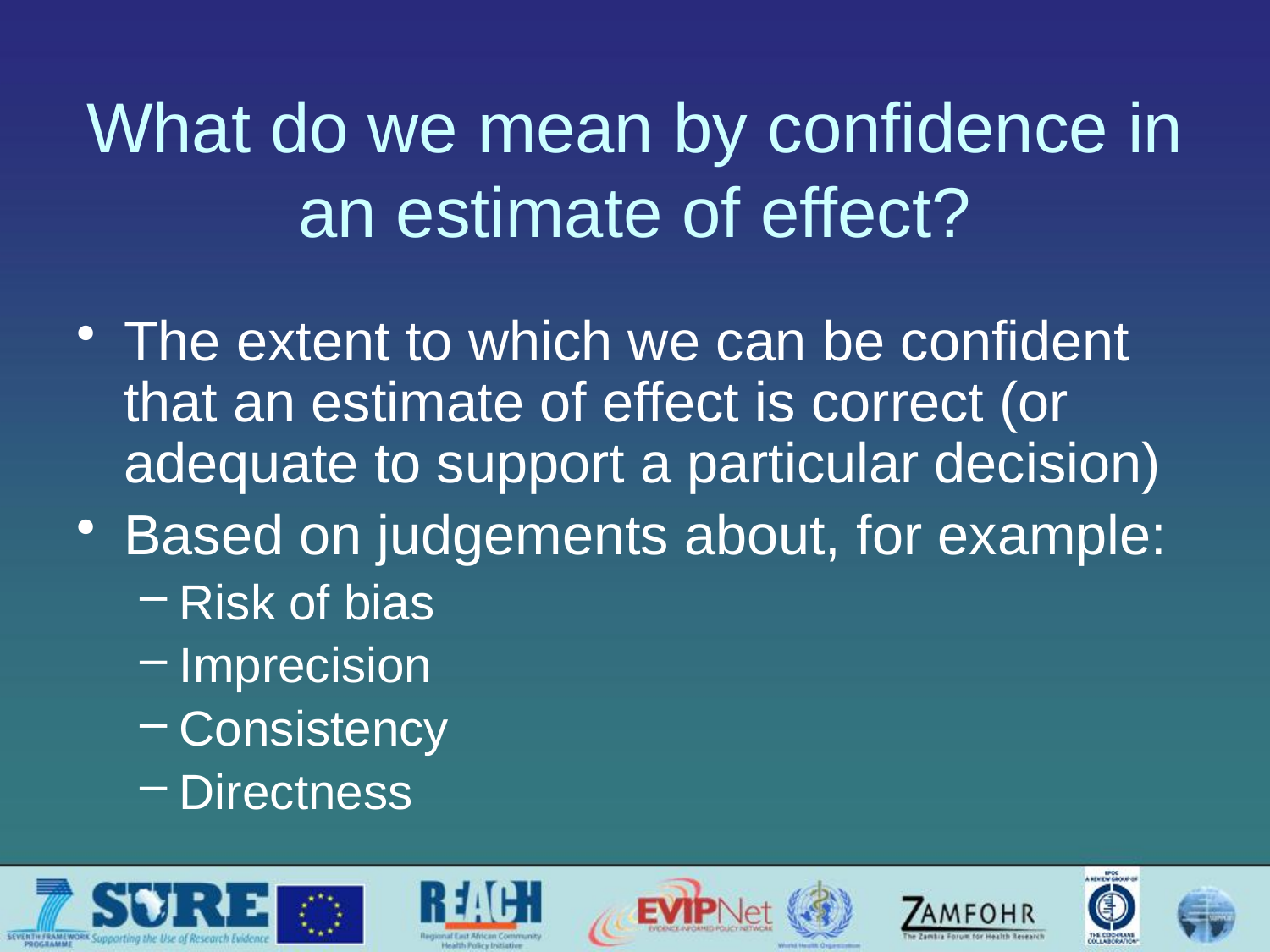

# What do we mean by confidence in an estimate of effect?
The extent to which we can be confident that an estimate of effect is correct (or adequate to support a particular decision)
Based on judgements about, for example:
Risk of bias
Imprecision
Consistency
Directness